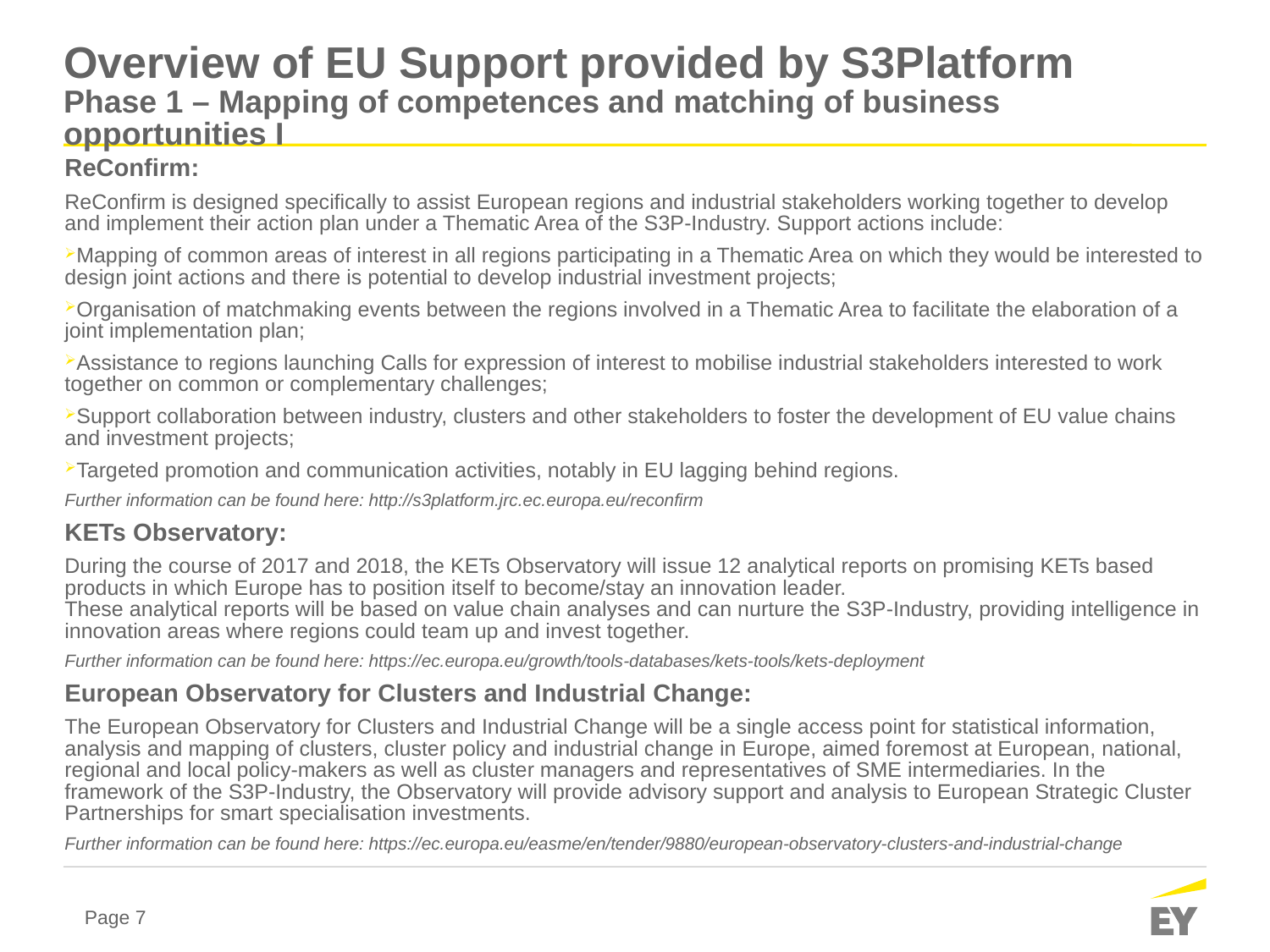

# Overview of EU Support provided by S3Platform Phase 1 – Mapping of competences and matching of business opportunities I
ReConfirm:
ReConfirm is designed specifically to assist European regions and industrial stakeholders working together to develop and implement their action plan under a Thematic Area of the S3P-Industry. Support actions include:
Mapping of common areas of interest in all regions participating in a Thematic Area on which they would be interested to design joint actions and there is potential to develop industrial investment projects;
Organisation of matchmaking events between the regions involved in a Thematic Area to facilitate the elaboration of a joint implementation plan;
Assistance to regions launching Calls for expression of interest to mobilise industrial stakeholders interested to work together on common or complementary challenges;
Support collaboration between industry, clusters and other stakeholders to foster the development of EU value chains and investment projects;
Targeted promotion and communication activities, notably in EU lagging behind regions.
Further information can be found here: http://s3platform.jrc.ec.europa.eu/reconfirm
KETs Observatory:
During the course of 2017 and 2018, the KETs Observatory will issue 12 analytical reports on promising KETs based products in which Europe has to position itself to become/stay an innovation leader.
These analytical reports will be based on value chain analyses and can nurture the S3P-Industry, providing intelligence in innovation areas where regions could team up and invest together.
Further information can be found here: https://ec.europa.eu/growth/tools-databases/kets-tools/kets-deployment
European Observatory for Clusters and Industrial Change:
The European Observatory for Clusters and Industrial Change will be a single access point for statistical information, analysis and mapping of clusters, cluster policy and industrial change in Europe, aimed foremost at European, national, regional and local policy-makers as well as cluster managers and representatives of SME intermediaries. In the framework of the S3P-Industry, the Observatory will provide advisory support and analysis to European Strategic Cluster Partnerships for smart specialisation investments.
Further information can be found here: https://ec.europa.eu/easme/en/tender/9880/european-observatory-clusters-and-industrial-change